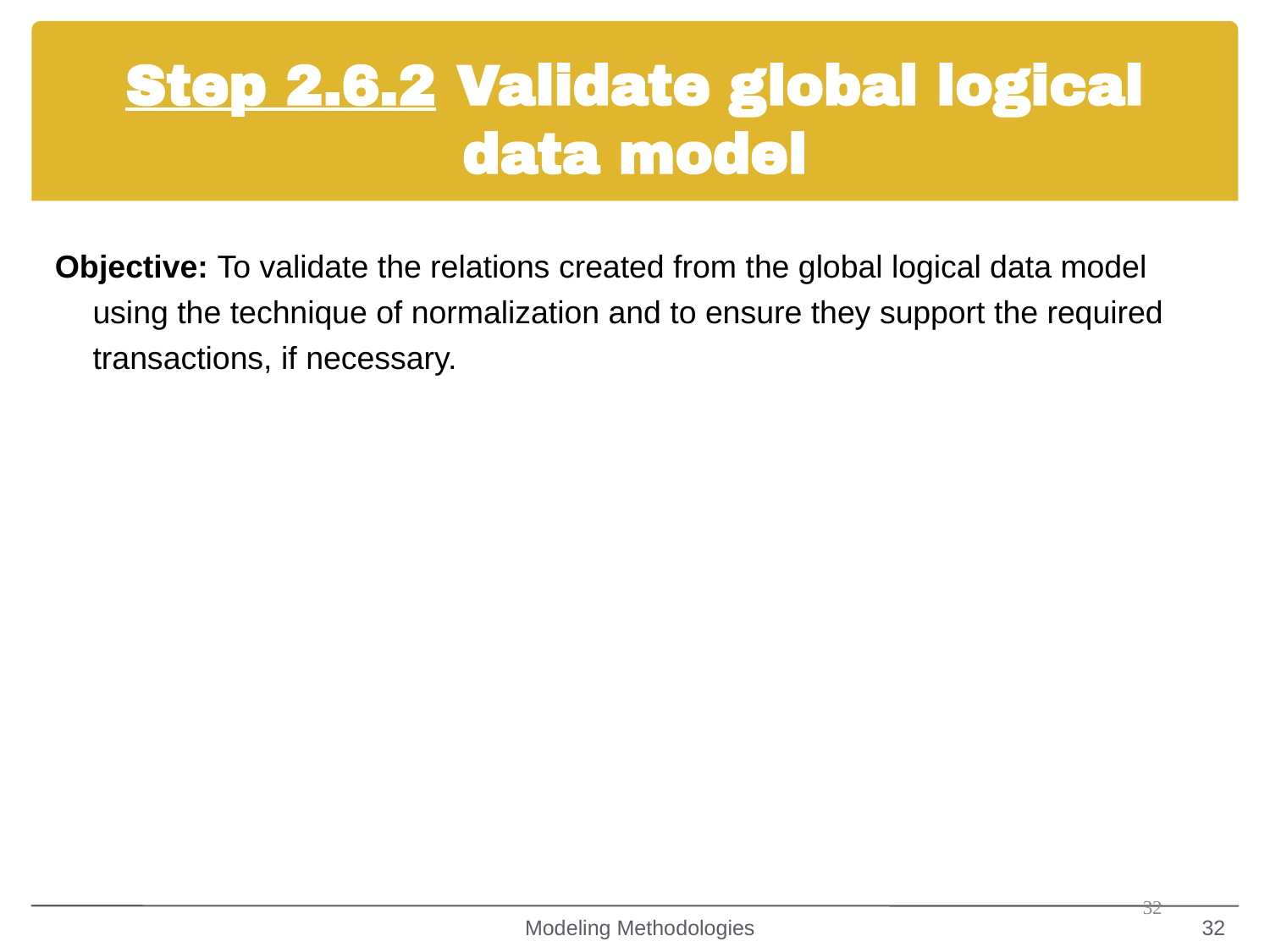

Step 2.6.2 Validate global logical data model
Objective: To validate the relations created from the global logical data model using the technique of normalization and to ensure they support the required transactions, if necessary.
32
Modeling Methodologies
32